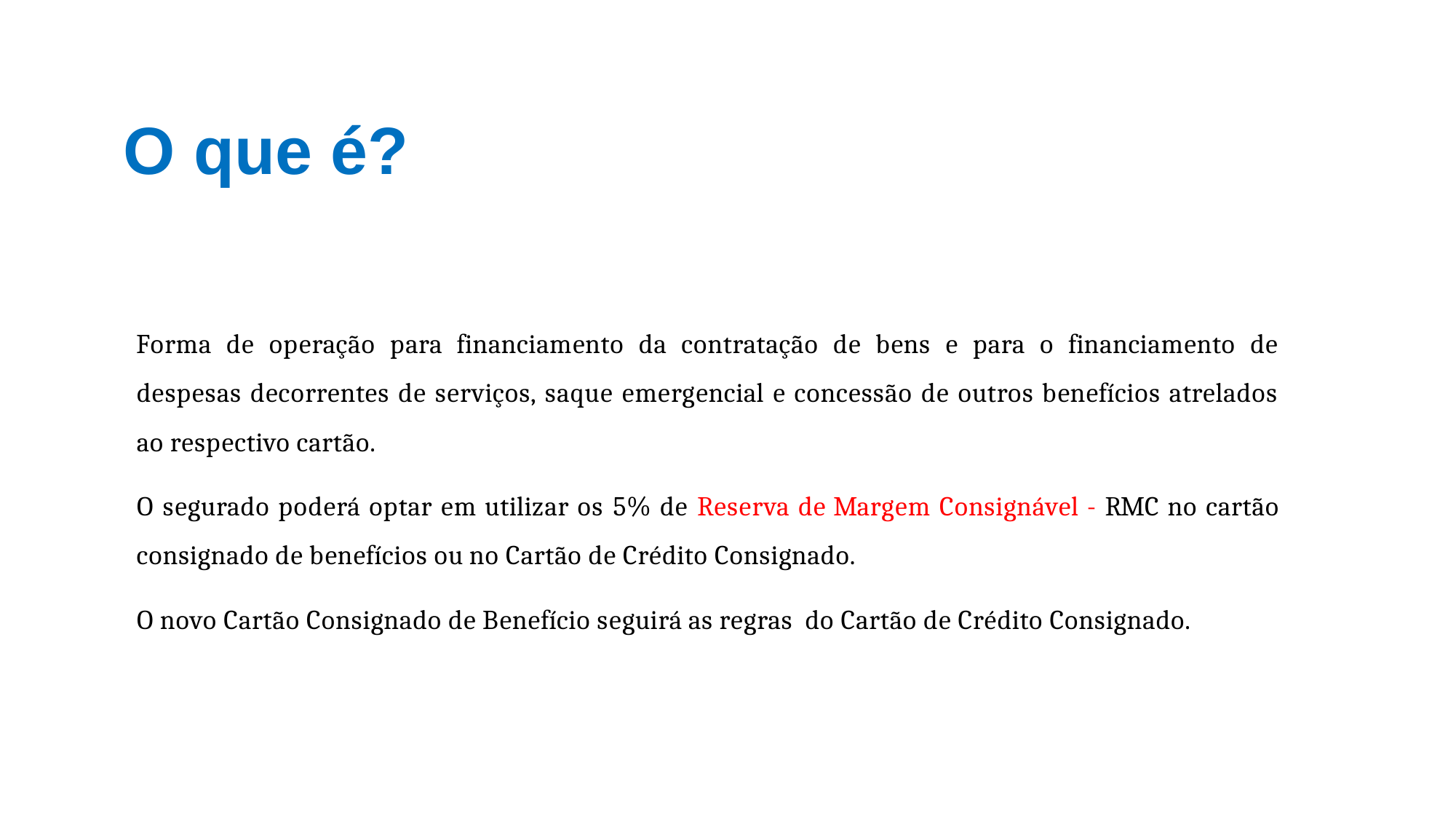

# O que é?
Forma de operação para financiamento da contratação de bens e para o financiamento de despesas decorrentes de serviços, saque emergencial e concessão de outros benefícios atrelados ao respectivo cartão.
O segurado poderá optar em utilizar os 5% de Reserva de Margem Consignável - RMC no cartão consignado de benefícios ou no Cartão de Crédito Consignado.
O novo Cartão Consignado de Benefício seguirá as regras  do Cartão de Crédito Consignado.